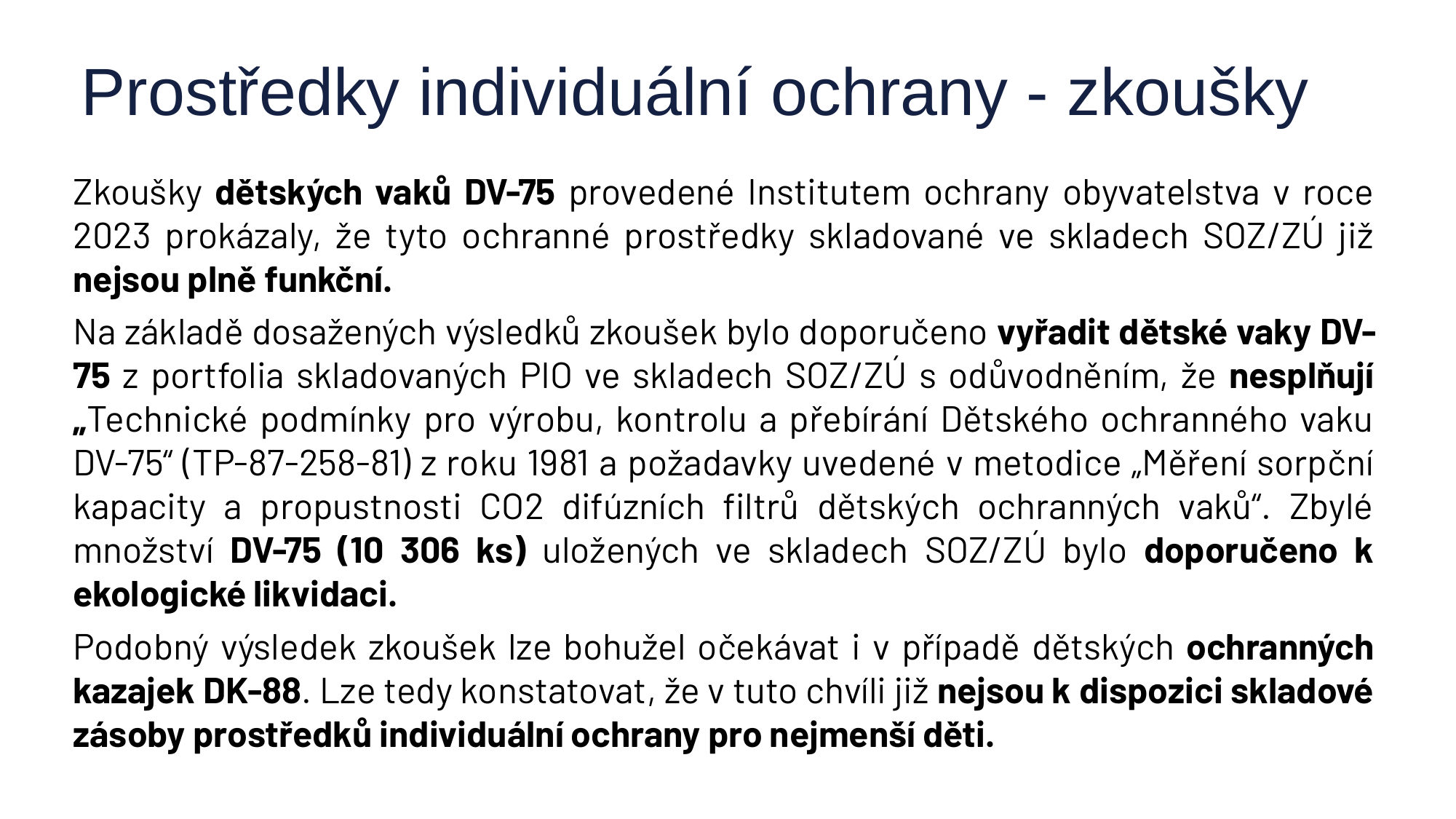

# Prostředky individuální ochrany - zkoušky
Zkoušky dětských vaků DV-75 provedené Institutem ochrany obyvatelstva v roce 2023 prokázaly, že tyto ochranné prostředky skladované ve skladech SOZ/ZÚ již nejsou plně funkční.
Na základě dosažených výsledků zkoušek bylo doporučeno vyřadit dětské vaky DV-75 z portfolia skladovaných PIO ve skladech SOZ/ZÚ s odůvodněním, že nesplňují „Technické podmínky pro výrobu, kontrolu a přebírání Dětského ochranného vaku DV-75“ (TP-87-258-81) z roku 1981 a požadavky uvedené v metodice „Měření sorpční kapacity a propustnosti CO2 difúzních filtrů dětských ochranných vaků“. Zbylé množství DV-75 (10 306 ks) uložených ve skladech SOZ/ZÚ bylo doporučeno k ekologické likvidaci.
Podobný výsledek zkoušek lze bohužel očekávat i v případě dětských ochranných kazajek DK-88. Lze tedy konstatovat, že v tuto chvíli již nejsou k dispozici skladové zásoby prostředků individuální ochrany pro nejmenší děti.